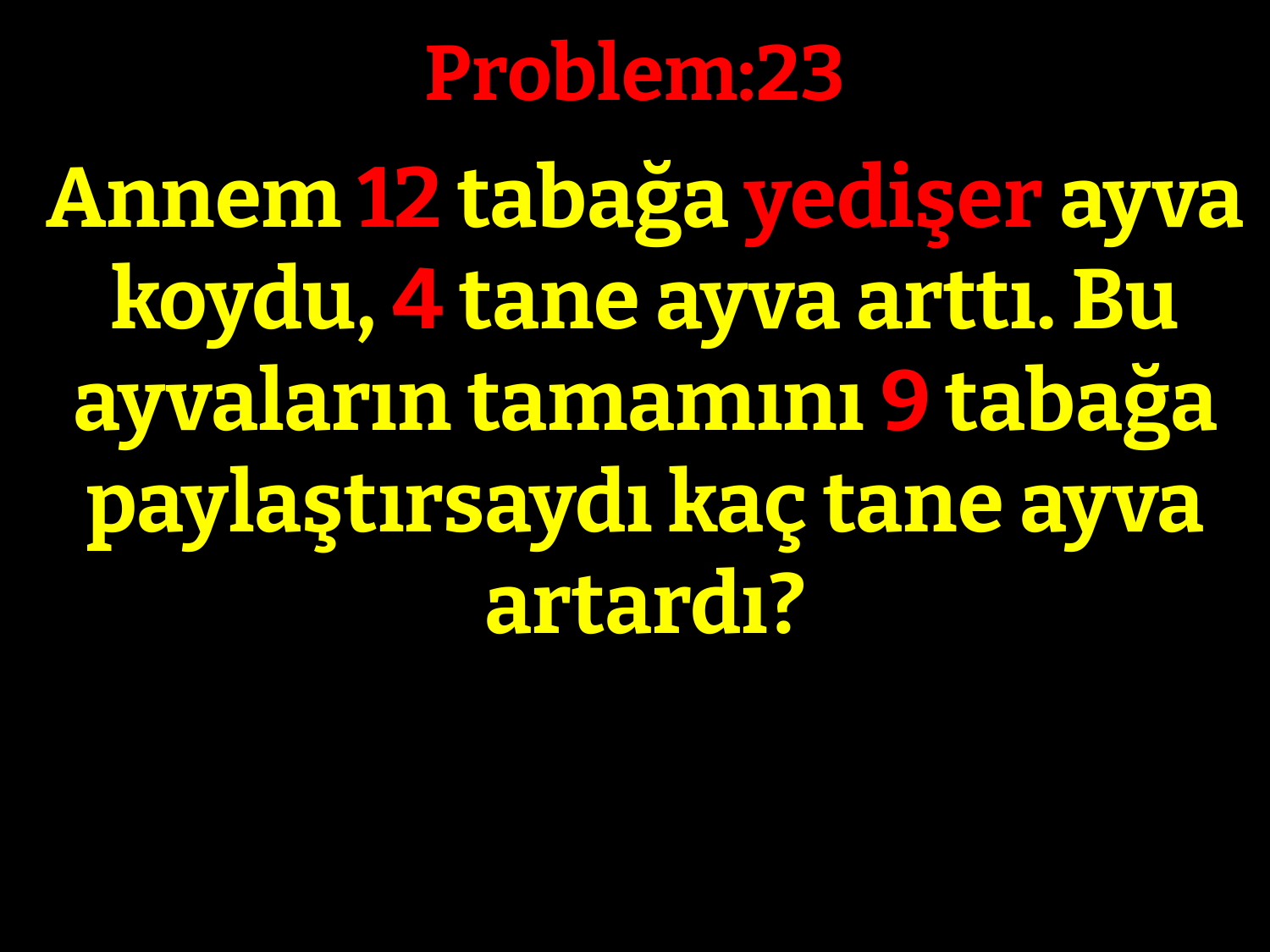

Problem:23
Annem 12 tabağa yedişer ayva koydu, 4 tane ayva arttı. Bu ayvaların tamamını 9 tabağa paylaştırsaydı kaç tane ayva artardı?
#